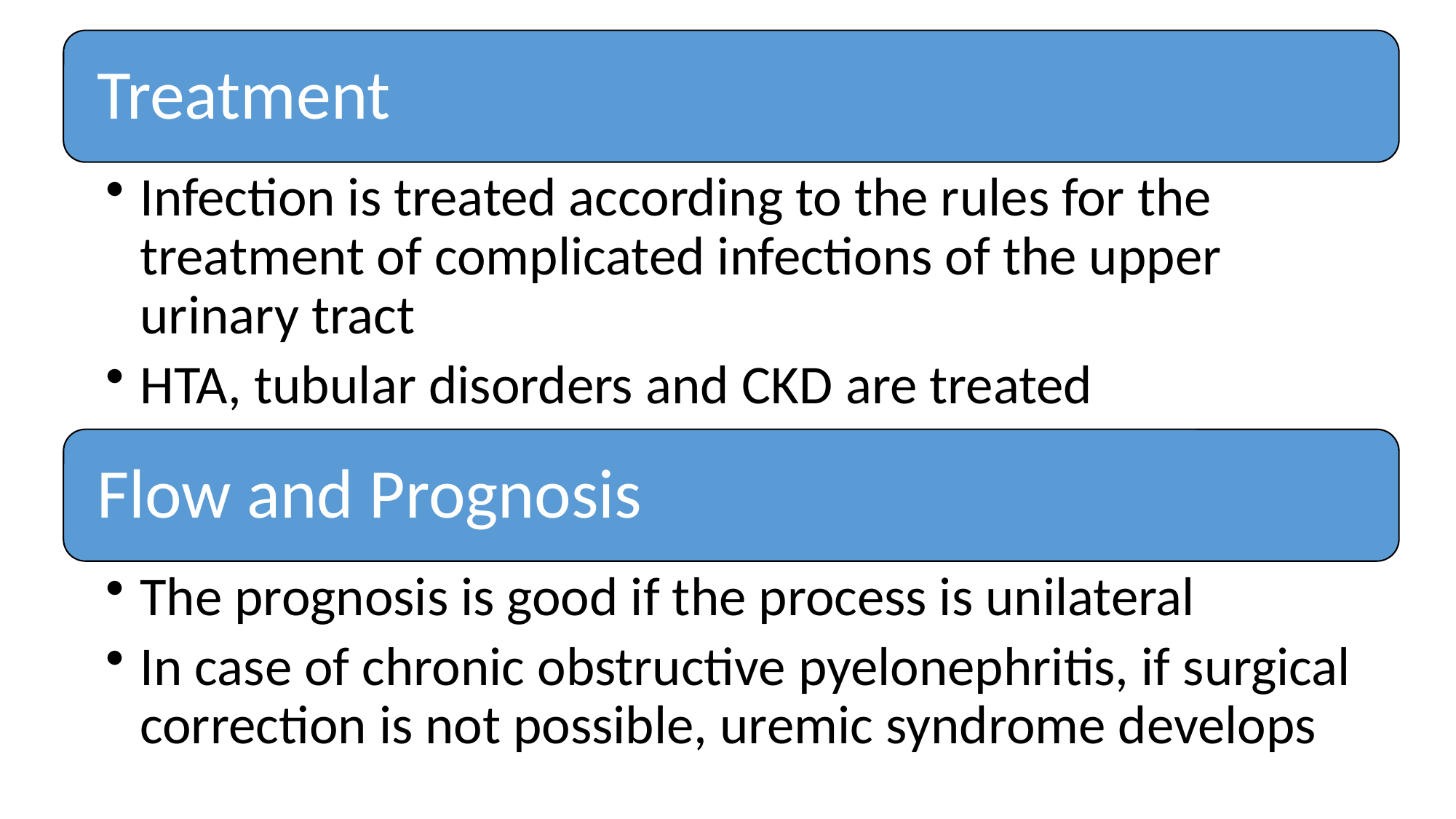

Treatment
Infection is treated according to the rules for the treatment of complicated infections of the upper urinary tract
HTA, tubular disorders and CKD are treated
Flow and Prognosis
The prognosis is good if the process is unilateral
In case of chronic obstructive pyelonephritis, if surgical correction is not possible, uremic syndrome develops